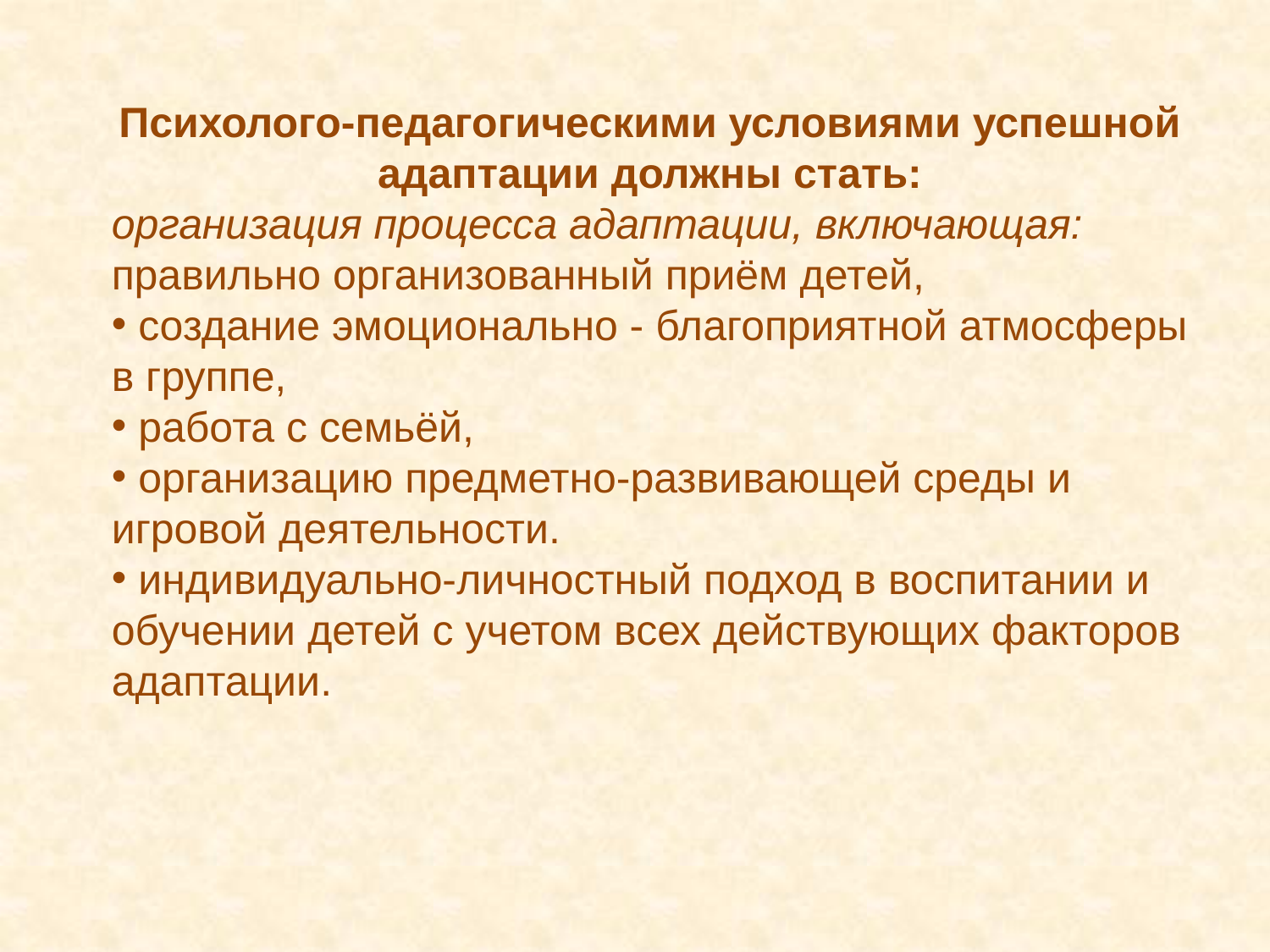

Психолого-педагогическими условиями успешной адаптации должны стать:
организация процесса адаптации, включающая:  правильно организованный приём детей,
 создание эмоционально - благоприятной атмосферы в группе,
 работа с семьёй,
 организацию предметно-развивающей среды и игровой деятельности.
 индивидуально-личностный подход в воспитании и обучении детей с учетом всех действующих факторов адаптации.